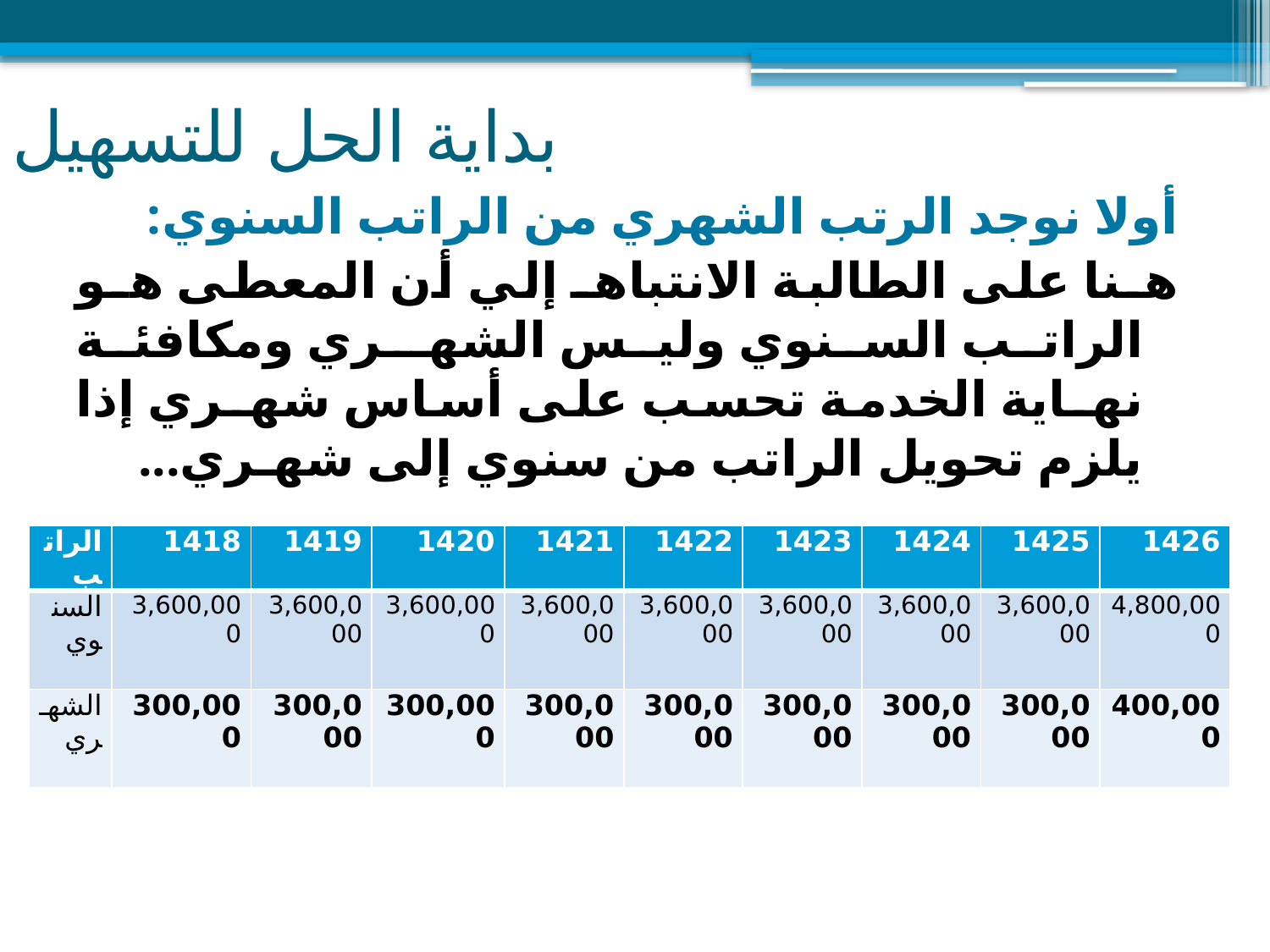

# بداية الحل للتسهيل
أولا نوجد الرتب الشهري من الراتب السنوي:
هـنا على الطالبة الانتباهـ إلي أن المعطى هـو الراتب السنوي وليس الشهـري ومكافئة نهـاية الخدمة تحسب على أساس شهـري إذا يلزم تحويل الراتب من سنوي إلى شهـري...

| الراتب | 1418 | 1419 | 1420 | 1421 | 1422 | 1423 | 1424 | 1425 | 1426 |
| --- | --- | --- | --- | --- | --- | --- | --- | --- | --- |
| السنوي | 3,600,000 | 3,600,000 | 3,600,000 | 3,600,000 | 3,600,000 | 3,600,000 | 3,600,000 | 3,600,000 | 4,800,000 |
| الشهـري | 300,000 | 300,000 | 300,000 | 300,000 | 300,000 | 300,000 | 300,000 | 300,000 | 400,000 |